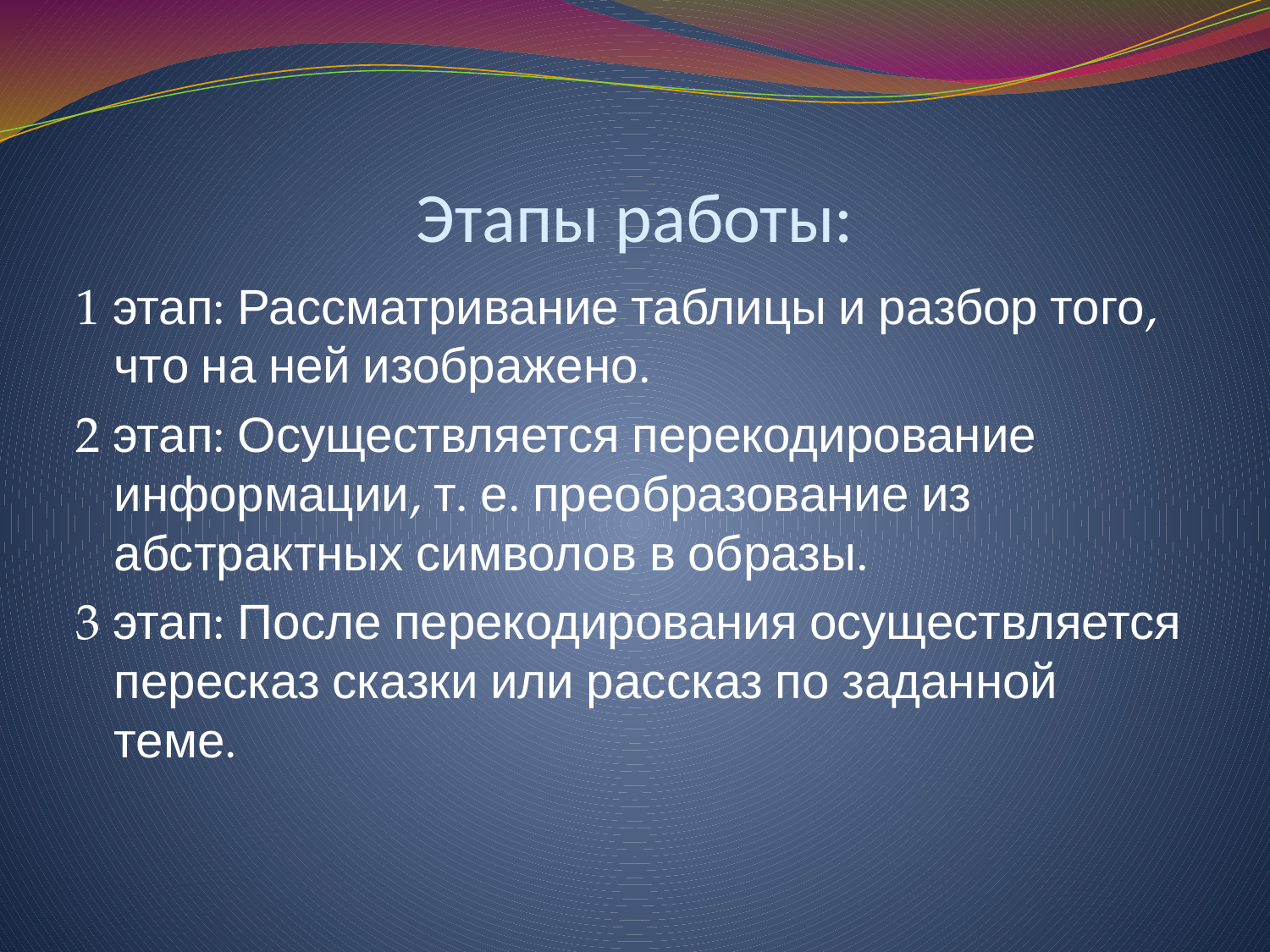

# Этапы работы:
1 этап: Рассматривание таблицы и разбор того, что на ней изображено.
2 этап: Осуществляется перекодирование информации, т. е. преобразование из абстрактных символов в образы.
3 этап: После перекодирования осуществляется пересказ сказки или рассказ по заданной теме.